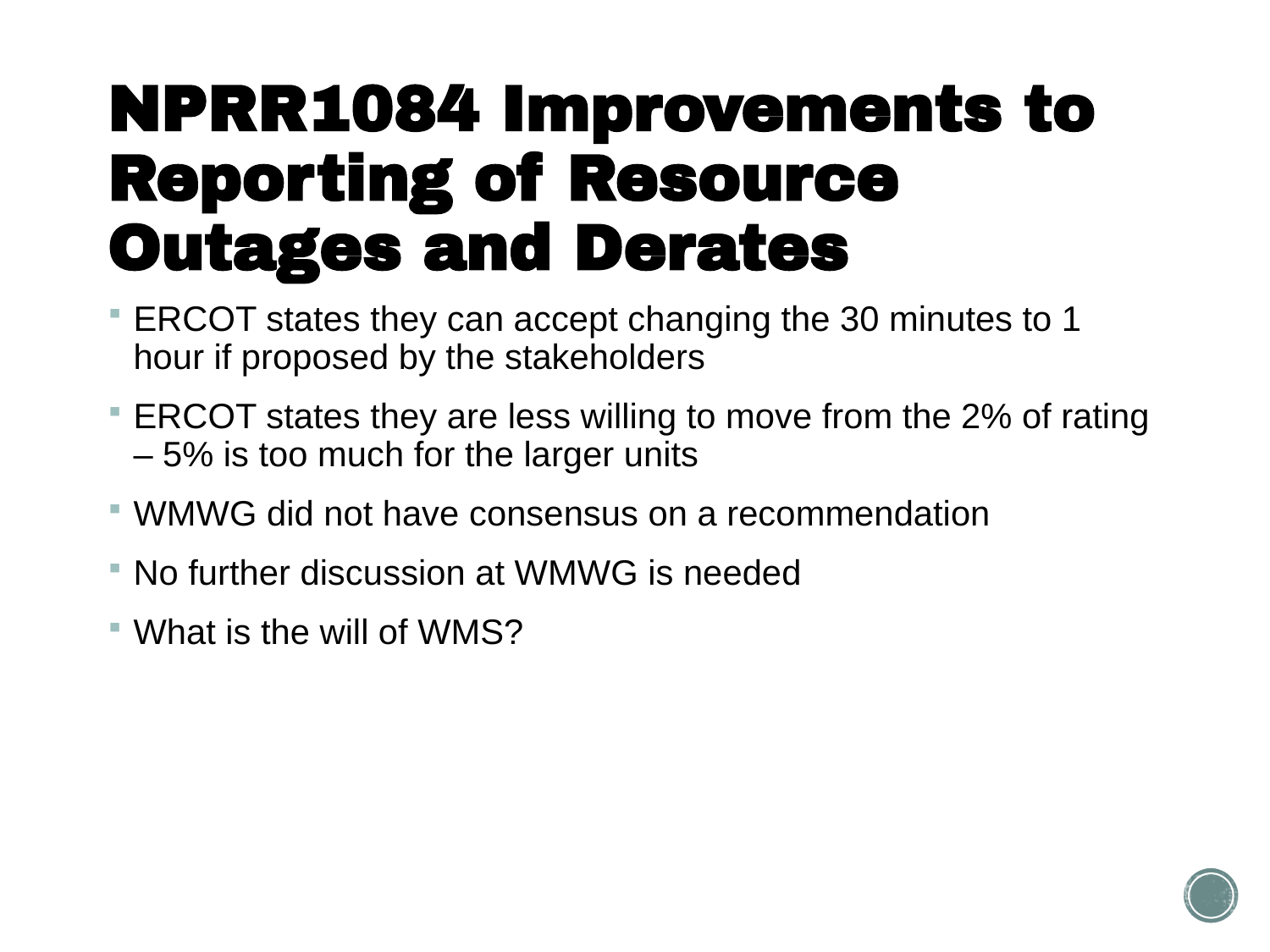

# NPRR1084 Improvements to Reporting of Resource Outages and Derates
ERCOT states they can accept changing the 30 minutes to 1 hour if proposed by the stakeholders
ERCOT states they are less willing to move from the 2% of rating – 5% is too much for the larger units
WMWG did not have consensus on a recommendation
No further discussion at WMWG is needed
What is the will of WMS?